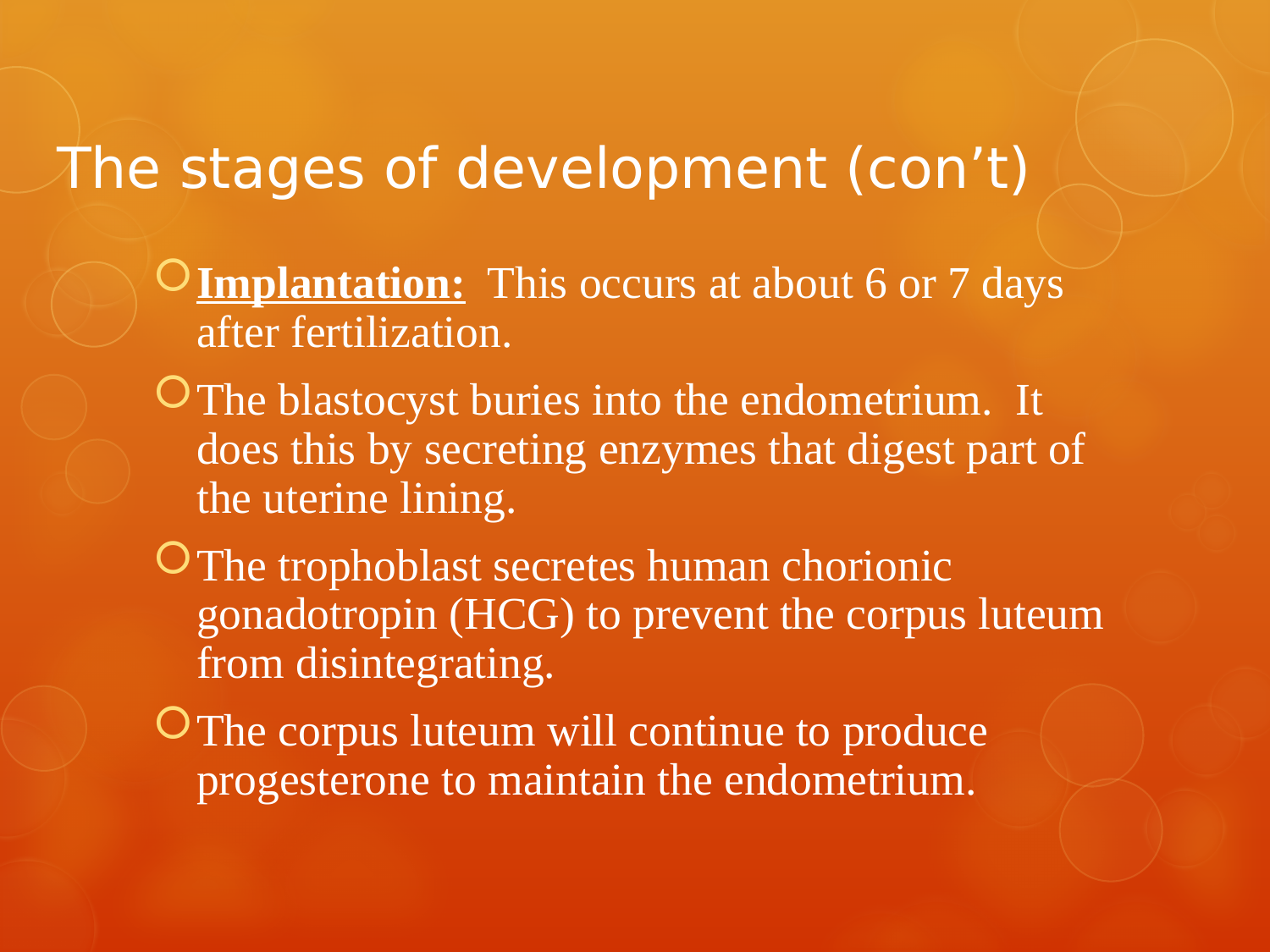

# The stages of development (con’t)
Implantation:  This occurs at about 6 or 7 days after fertilization.
The blastocyst buries into the endometrium.  It does this by secreting enzymes that digest part of the uterine lining.
The trophoblast secretes human chorionic gonadotropin (HCG) to prevent the corpus luteum from disintegrating.
The corpus luteum will continue to produce progesterone to maintain the endometrium.